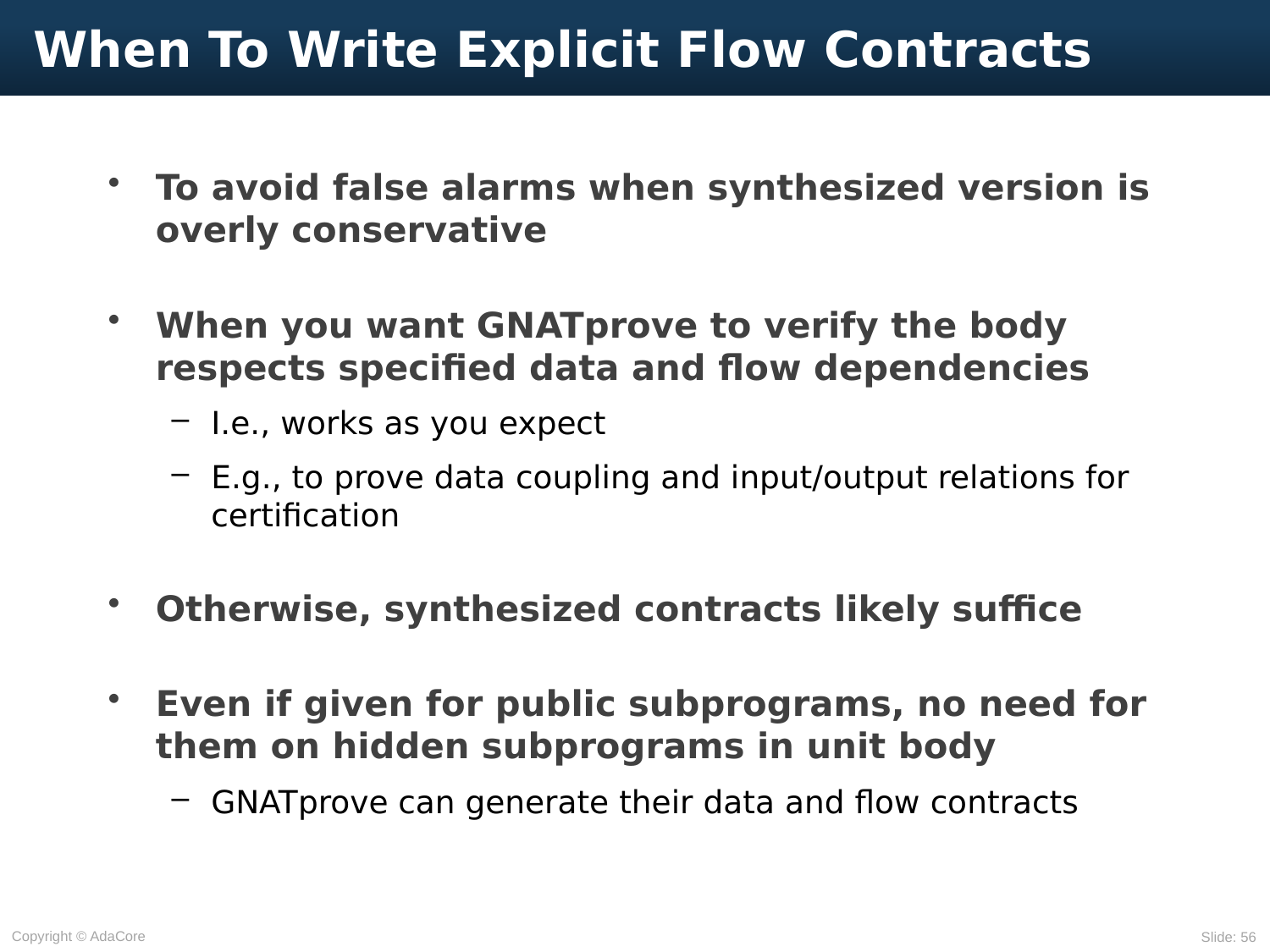

# When To Write Explicit Flow Contracts
To avoid false alarms when synthesized version is overly conservative
When you want GNATprove to verify the body respects specified data and flow dependencies
I.e., works as you expect
E.g., to prove data coupling and input/output relations for certification
Otherwise, synthesized contracts likely suffice
Even if given for public subprograms, no need for them on hidden subprograms in unit body
GNATprove can generate their data and flow contracts